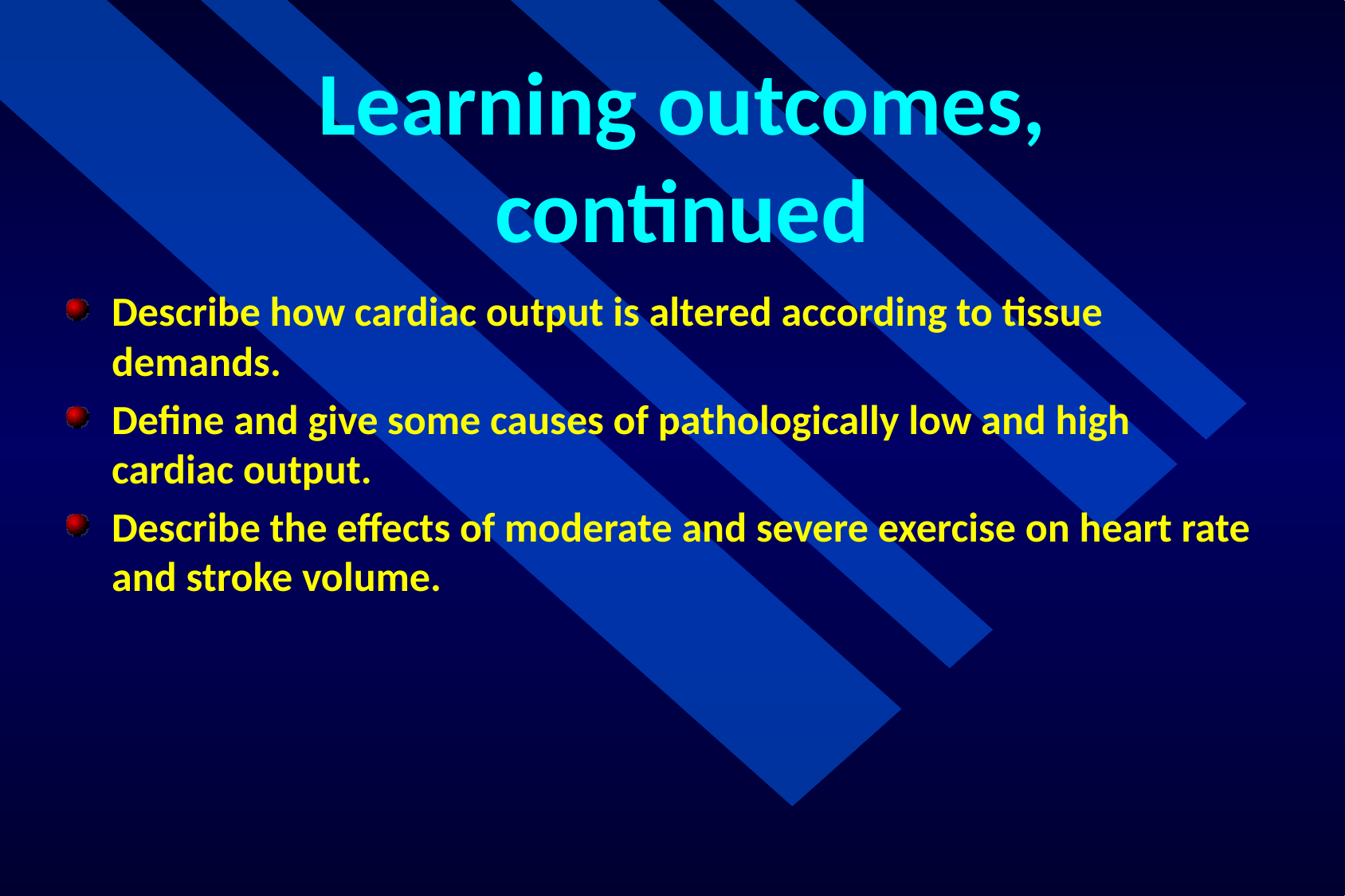

Learning outcomes, continued
Describe how cardiac output is altered according to tissue demands.
Define and give some causes of pathologically low and high cardiac output.
Describe the effects of moderate and severe exercise on heart rate and stroke volume.